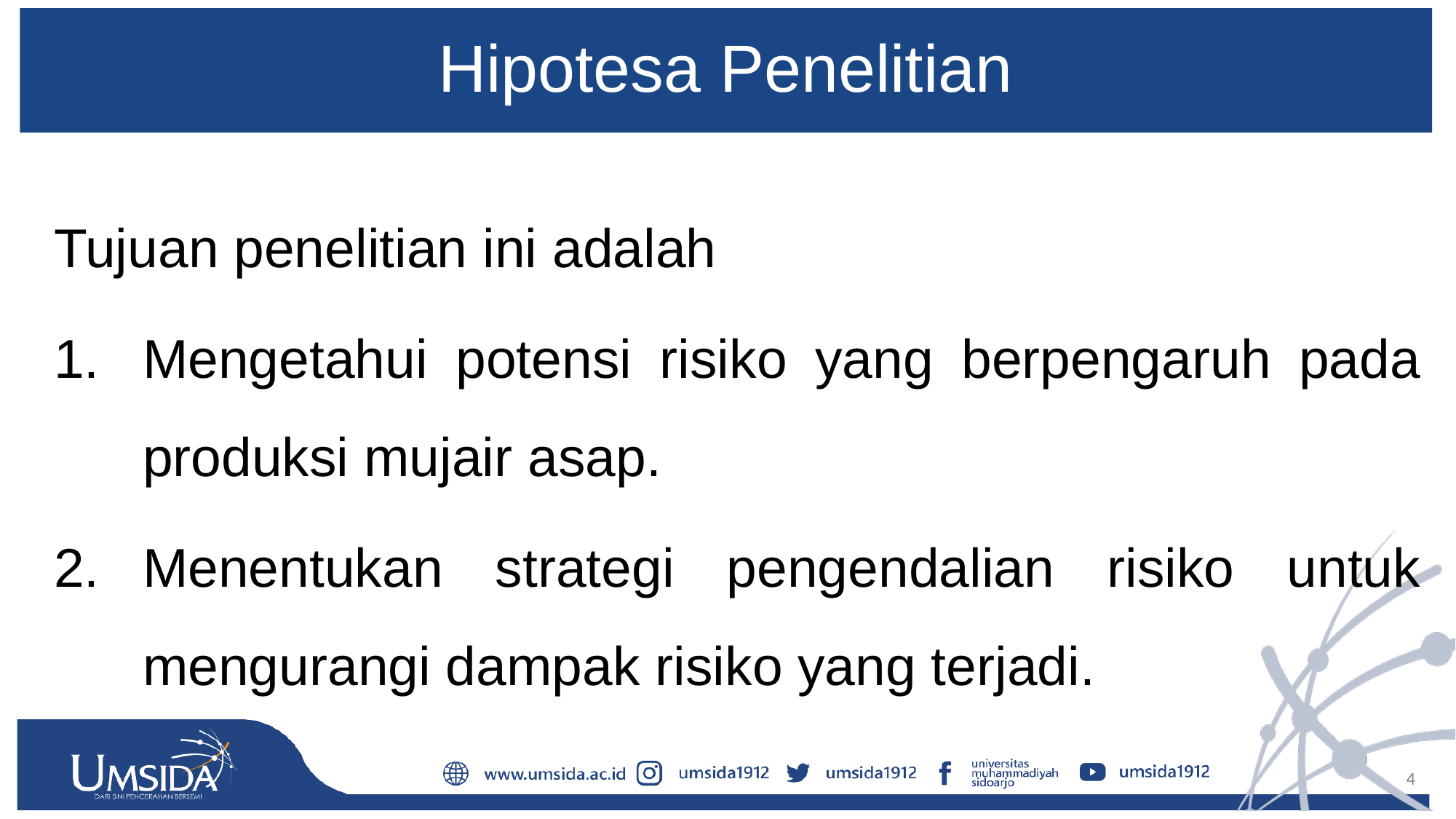

# Hipotesa Penelitian
Tujuan penelitian ini adalah
Mengetahui potensi risiko yang berpengaruh pada produksi mujair asap.
Menentukan strategi pengendalian risiko untuk mengurangi dampak risiko yang terjadi.